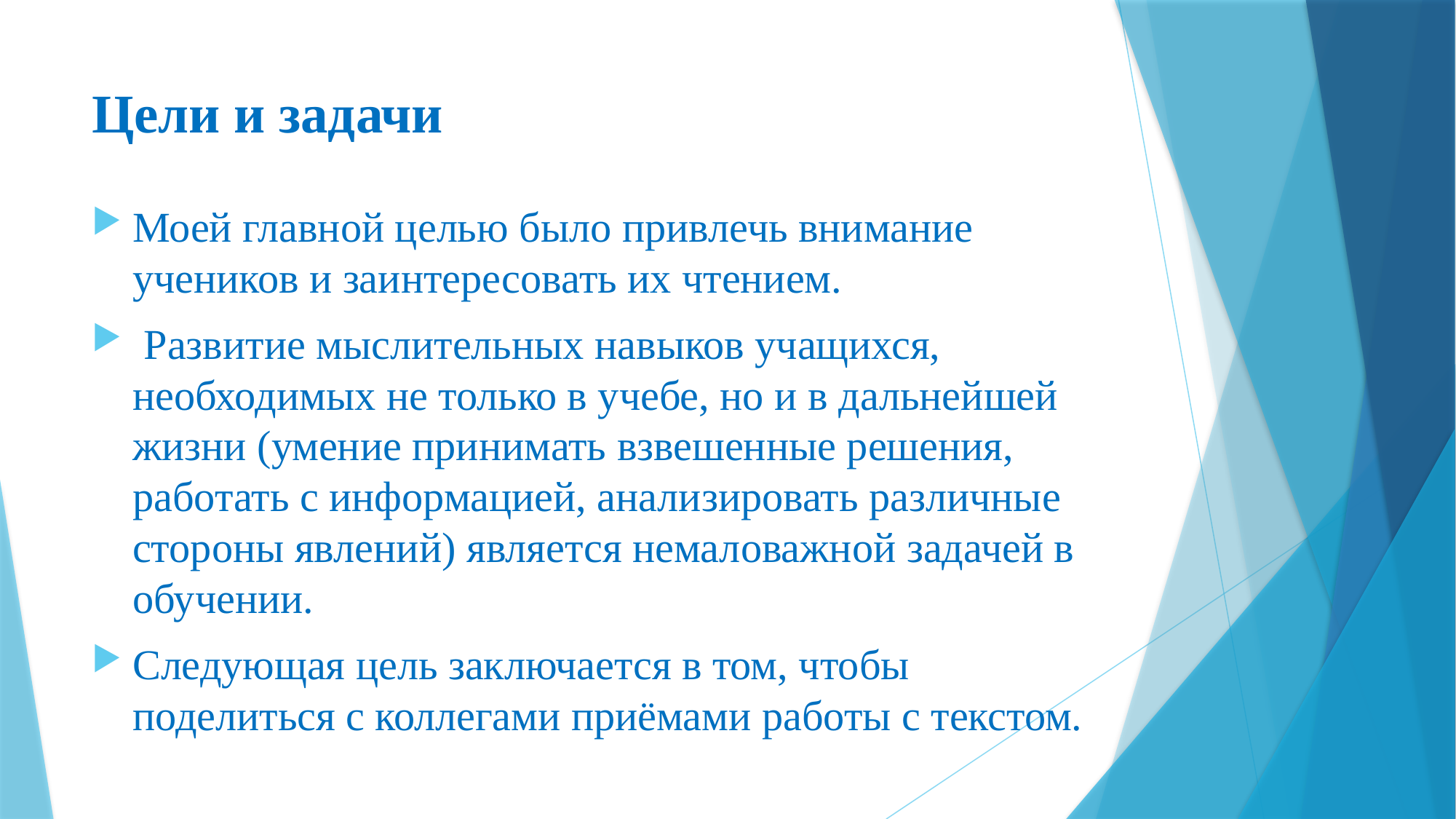

# Цели и задачи
Моей главной целью было привлечь внимание учеников и заинтересовать их чтением.
 Развитие мыслительных навыков учащихся, необходимых не только в учебе, но и в дальнейшей жизни (умение принимать взвешенные решения, работать с информацией, анализировать различные стороны явлений) является немаловажной задачей в обучении.
Следующая цель заключается в том, чтобы поделиться с коллегами приёмами работы с текстом.